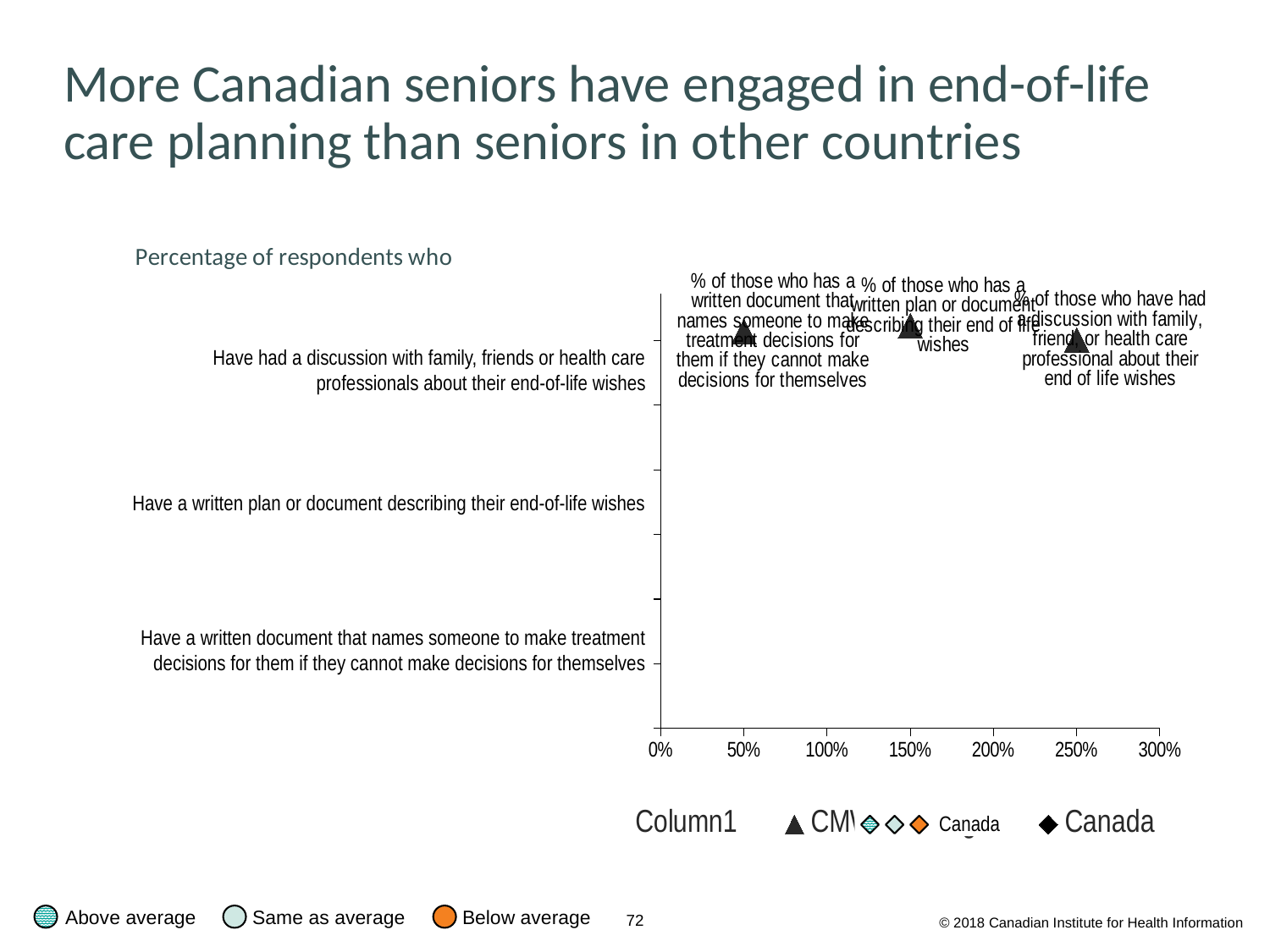

# More Canadian seniors have engaged in end-of-life care planning than seniors in other countries

### Chart

| Category | Column1 | Range of country values | Canada |  |
|---|---|---|---|---|
| % of those who have had a discussion with family, friend, or health care professional about their end of life wishes | 0.22445534244608895 | 0.5396201867546602 | 2.5 | 2.5 |
| % of those who has a written plan or document describing their end of life wishes
 | 0.04064161334808503 | 0.584628811564144 | 1.5 | 1.5 |
| % of those who has a written document that names someone to make treatment decisions for them if they cannot make decisions for themselves | 0.06591720953446299 | 0.6158432381607319 | 0.5 | 0.5 |
Canada

Have had a discussion with family, friends or health care professionals about their end-of-life wishes
Have a written plan or document describing their end-of-life wishes
Have a written document that names someone to make treatment decisions for them if they cannot make decisions for themselves
Below average

Above average

Same as average

© 2018 Canadian Institute for Health Information
72